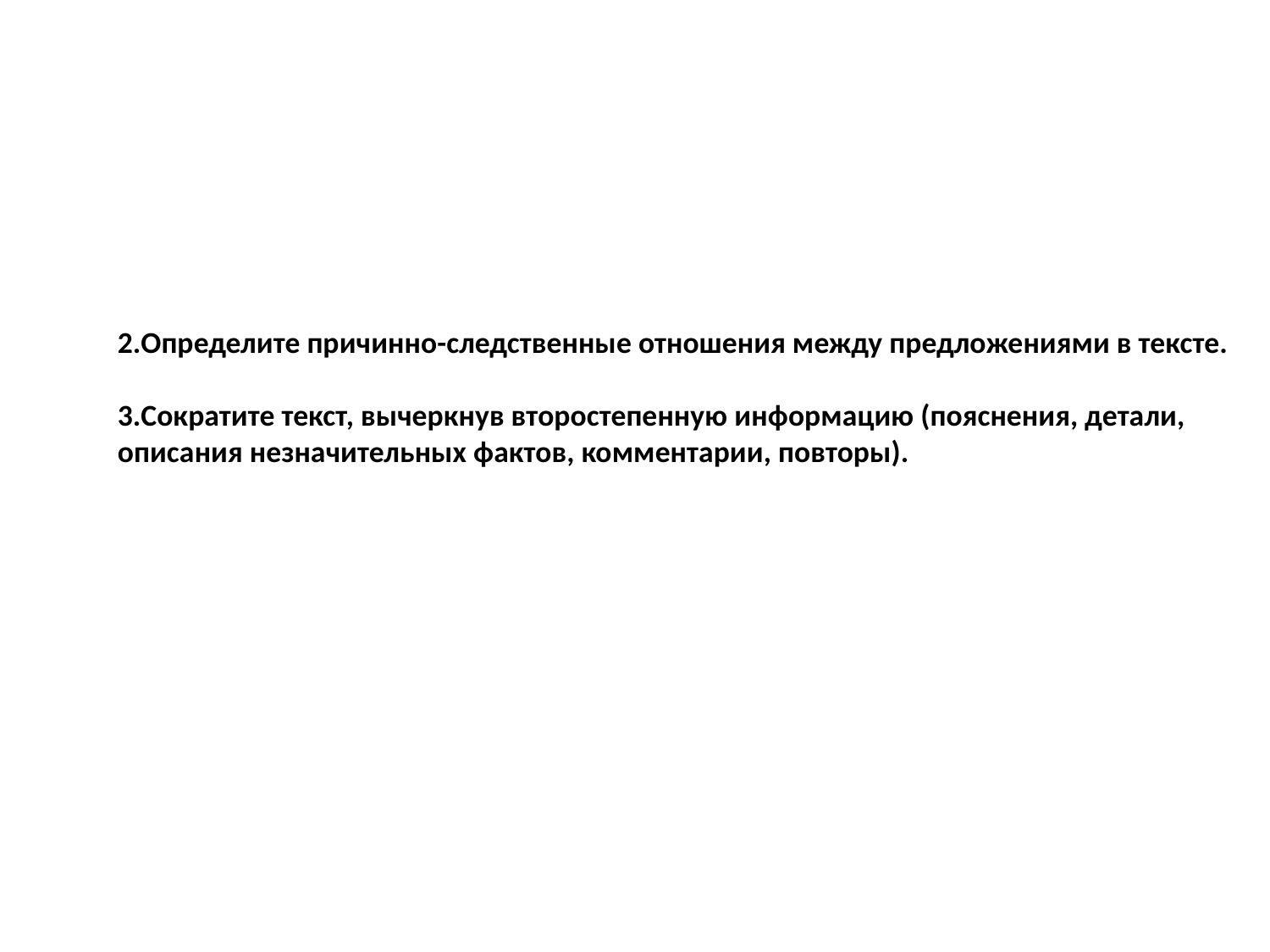

# 2.Определите причинно-следственные отношения между предложениями в тексте. 3.Сократите текст, вычеркнув второстепенную информацию (пояснения, детали, описания незначительных фактов, комментарии, повторы).